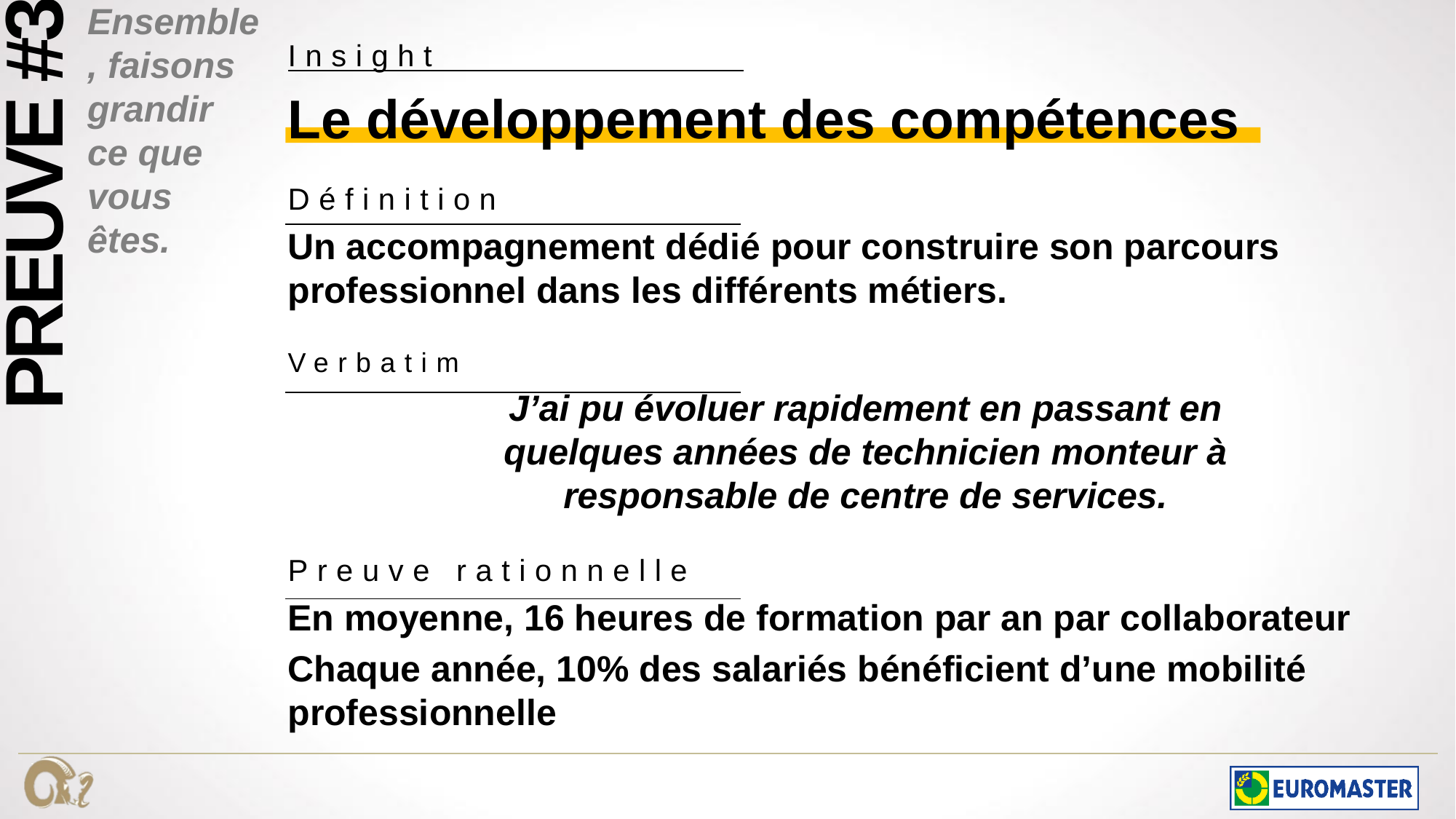

Ensemble, faisons grandir
ce que vous êtes.
Insight
Le développement des compétences

Définition
Un accompagnement dédié pour construire son parcours professionnel dans les différents métiers.

Verbatim
J’ai pu évoluer rapidement en passant en
quelques années de technicien monteur à
responsable de centre de services.

Preuve rationnelle
En moyenne, 16 heures de formation par an par collaborateur
Chaque année, 10% des salariés bénéficient d’une mobilité professionnelle
PREUVE #3